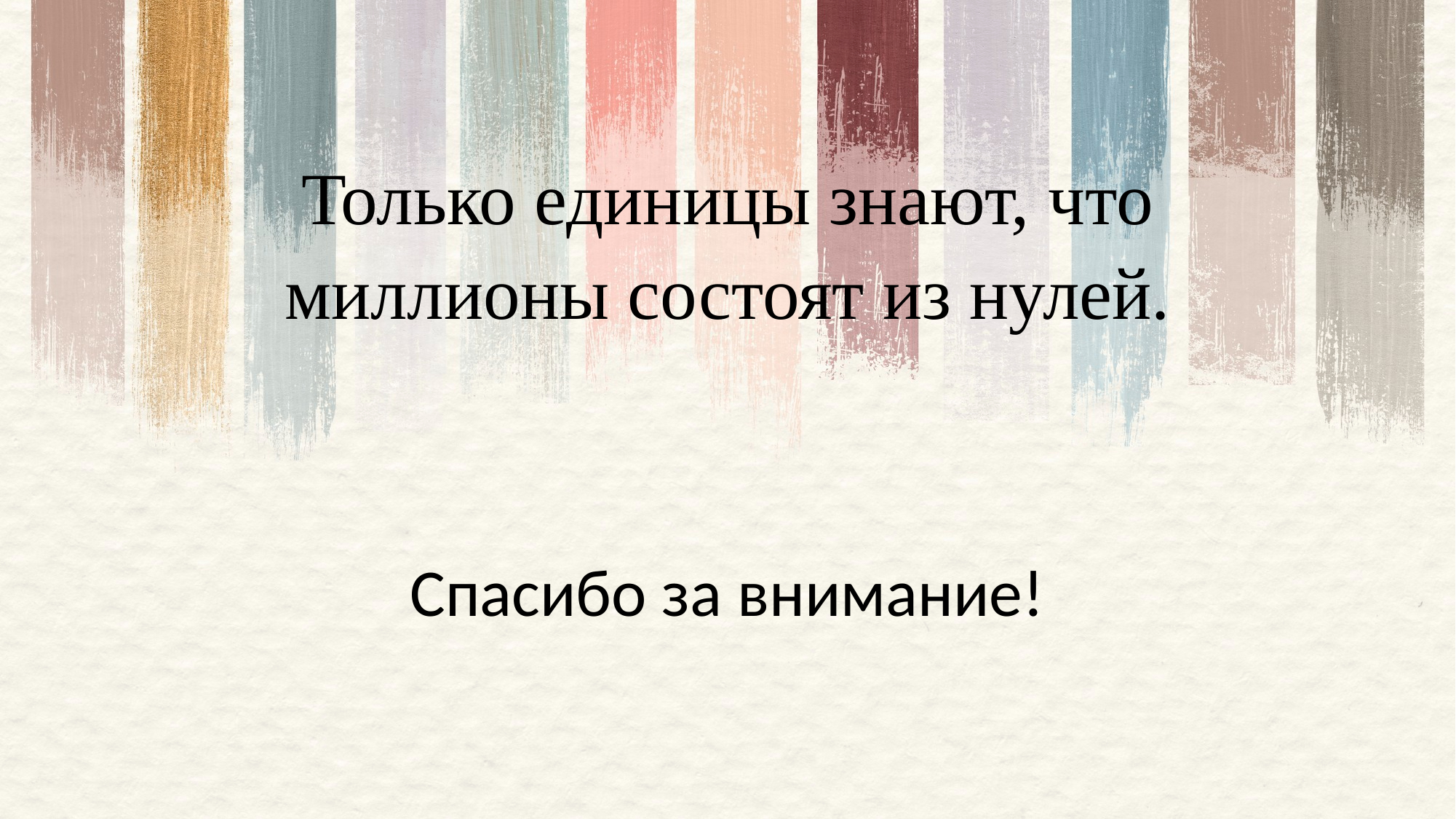

# Только единицы знают, что миллионы состоят из нулей.
Спасибо за внимание!